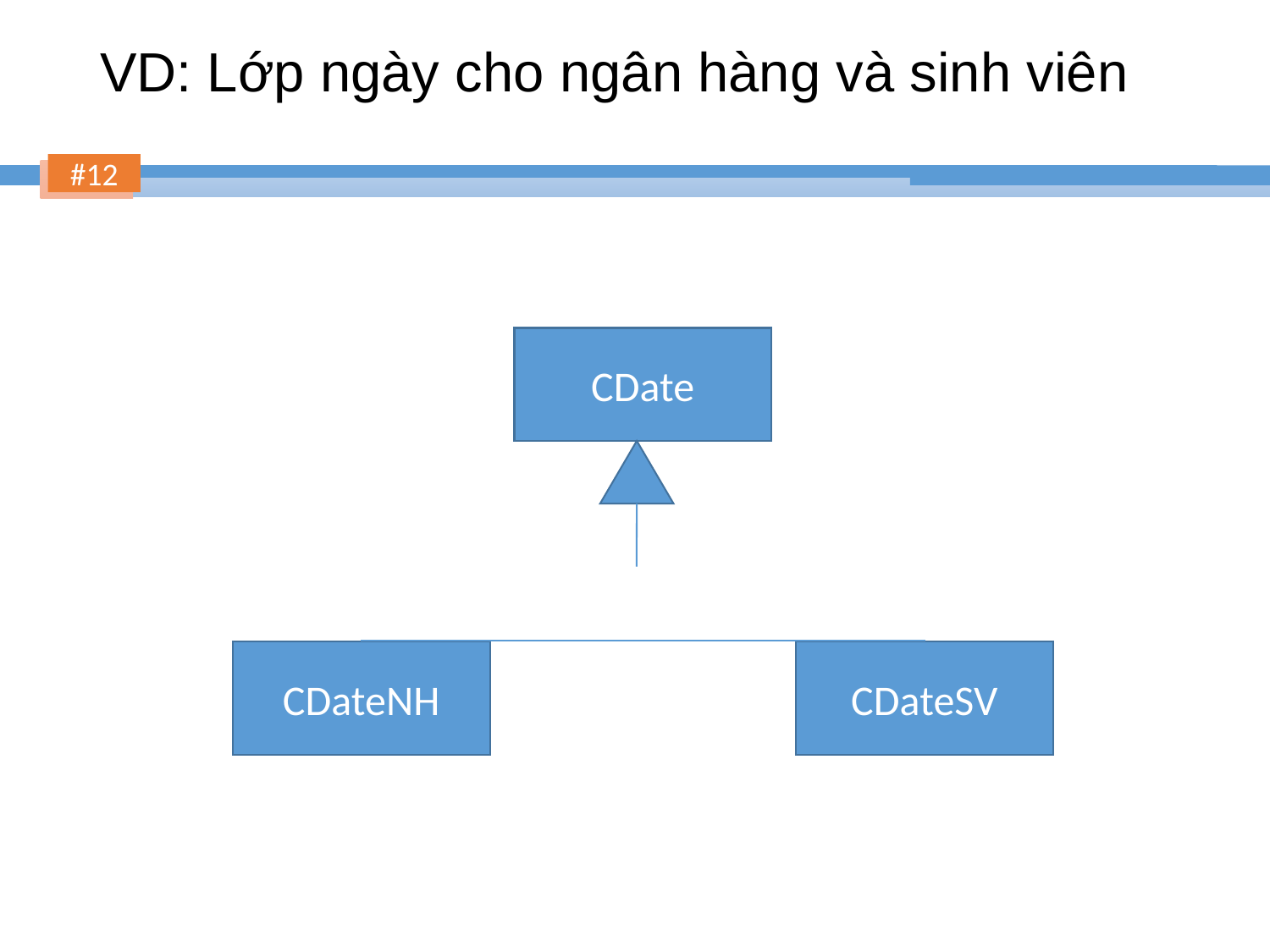

# VD: Lớp ngày cho ngân hàng và sinh viên
CDate

CDateNH
CDateSV
12